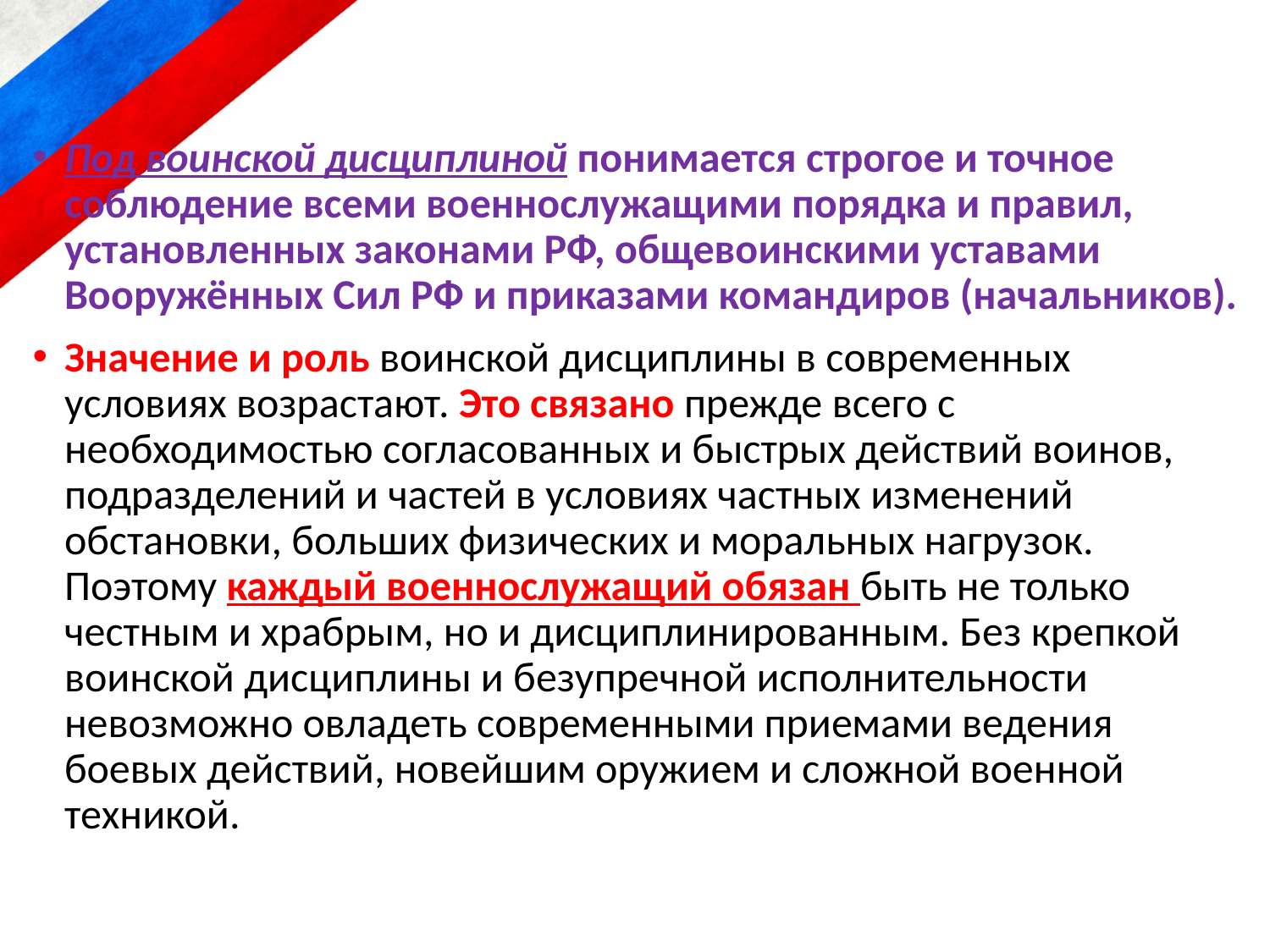

Под воинской дисциплиной понимается строгое и точное соблюдение всеми военнослужащими порядка и правил, установленных законами РФ, общевоинскими уставами Вооружённых Сил РФ и приказами командиров (начальников).
Значение и роль воинской дисциплины в современных условиях возрастают. Это связано прежде всего с необходимостью согласованных и быстрых действий воинов, подразделений и частей в условиях частных изменений обстановки, больших физических и моральных нагрузок. Поэтому каждый военнослужащий обязан быть не только честным и храбрым, но и дисциплинированным. Без крепкой воинской дисциплины и безупречной исполнительности невозможно овладеть современными приемами ведения боевых действий, новейшим оружием и сложной военной техникой.